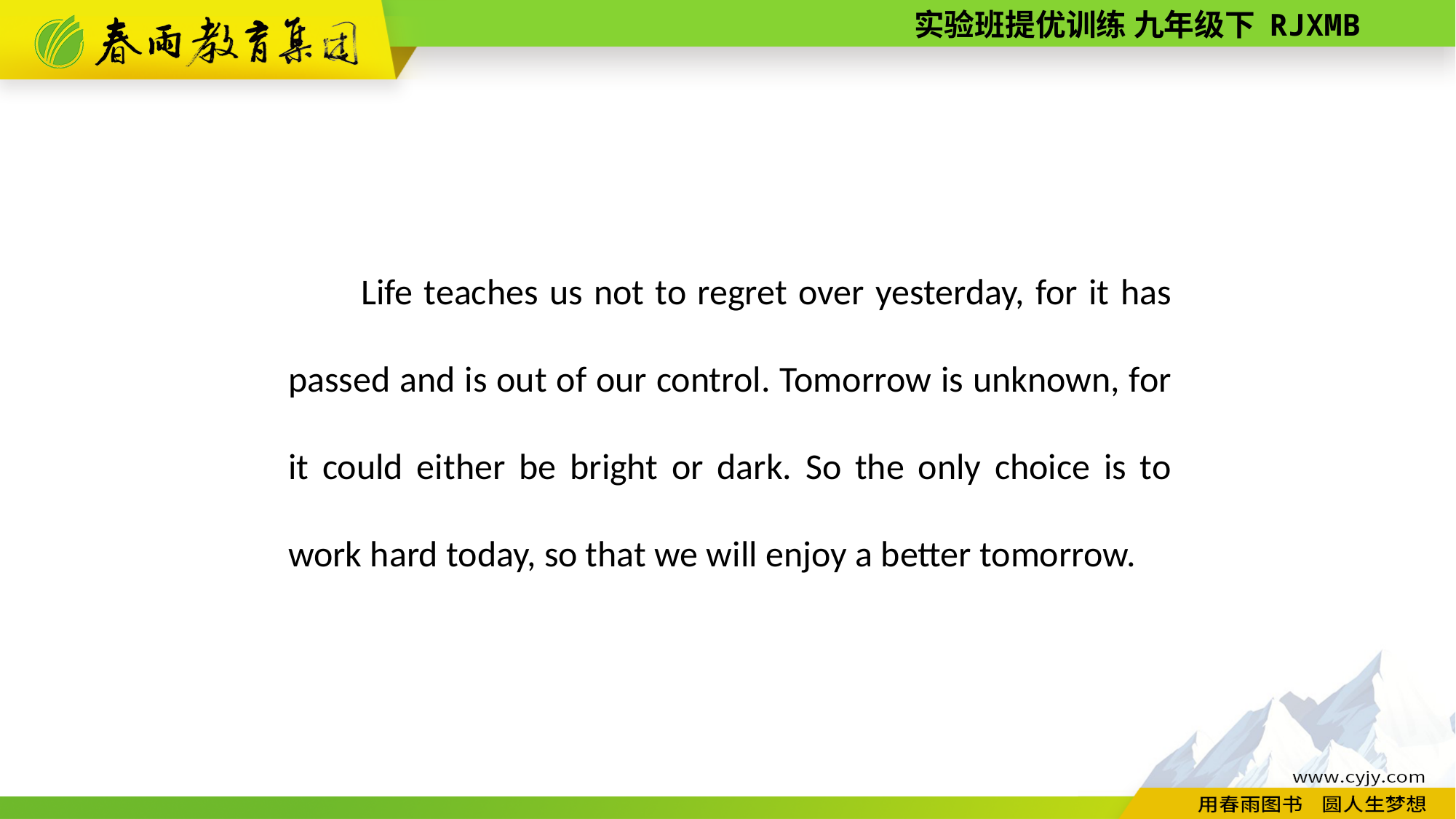

Life teaches us not to regret over yesterday, for it has passed and is out of our control. Tomorrow is unknown, for it could either be bright or dark. So the only choice is to work hard today, so that we will enjoy a better tomorrow.